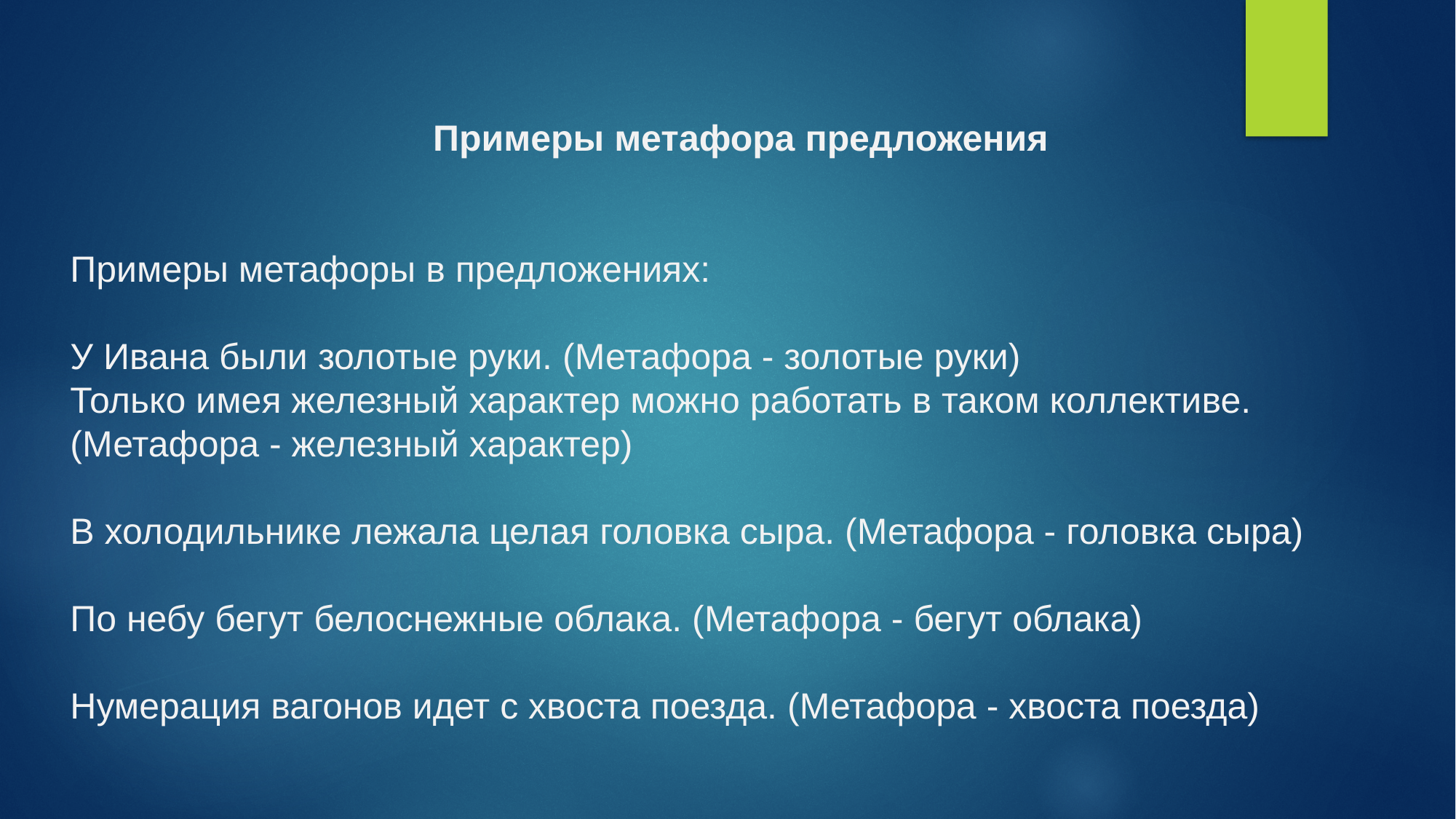

Примеры метафора предложения

Примеры метафоры в предложениях:

У Ивана были золотые руки. (Метафора - золотые руки)
Только имея железный характер можно работать в таком коллективе. (Метафора - железный характер)

В холодильнике лежала целая головка сыра. (Метафора - головка сыра)

По небу бегут белоснежные облака. (Метафора - бегут облака)

Нумерация вагонов идет с хвоста поезда. (Метафора - хвоста поезда)